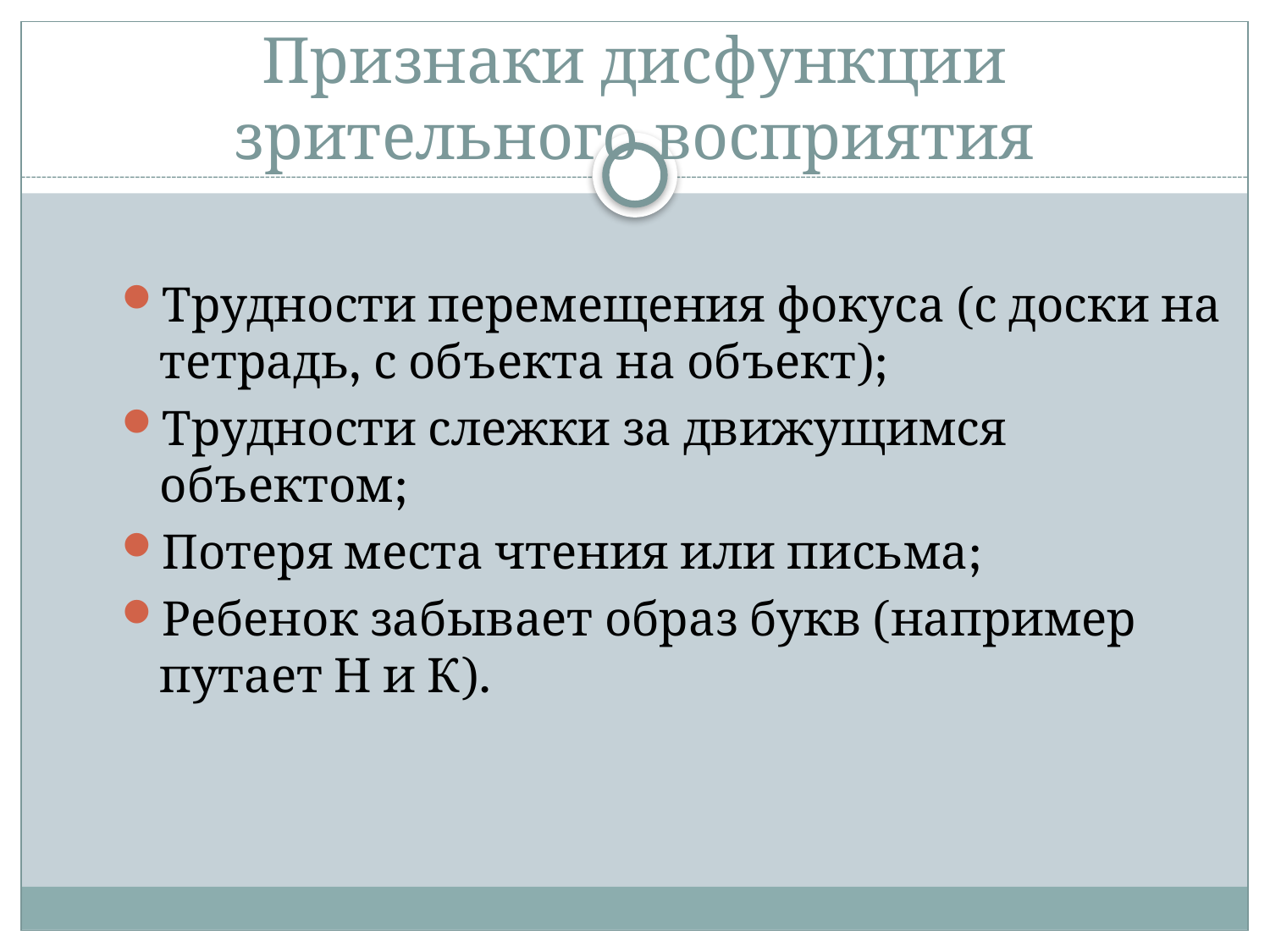

# Признаки дисфункции зрительного восприятия
Трудности перемещения фокуса (с доски на тетрадь, с объекта на объект);
Трудности слежки за движущимся объектом;
Потеря места чтения или письма;
Ребенок забывает образ букв (например путает Н и К).